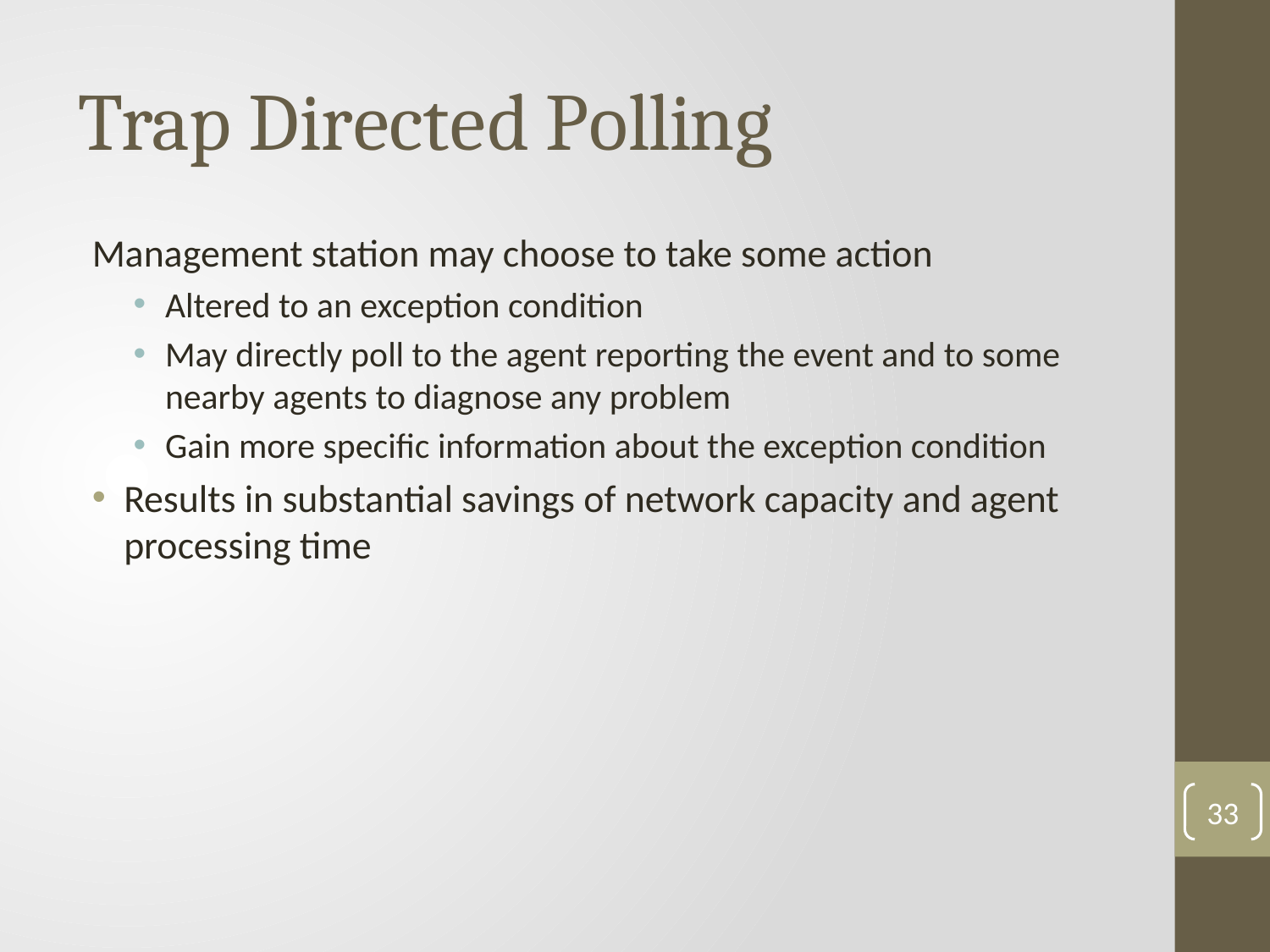

# Trap Directed Polling
Management station may choose to take some action
Altered to an exception condition
May directly poll to the agent reporting the event and to some nearby agents to diagnose any problem
Gain more specific information about the exception condition
Results in substantial savings of network capacity and agent processing time
33